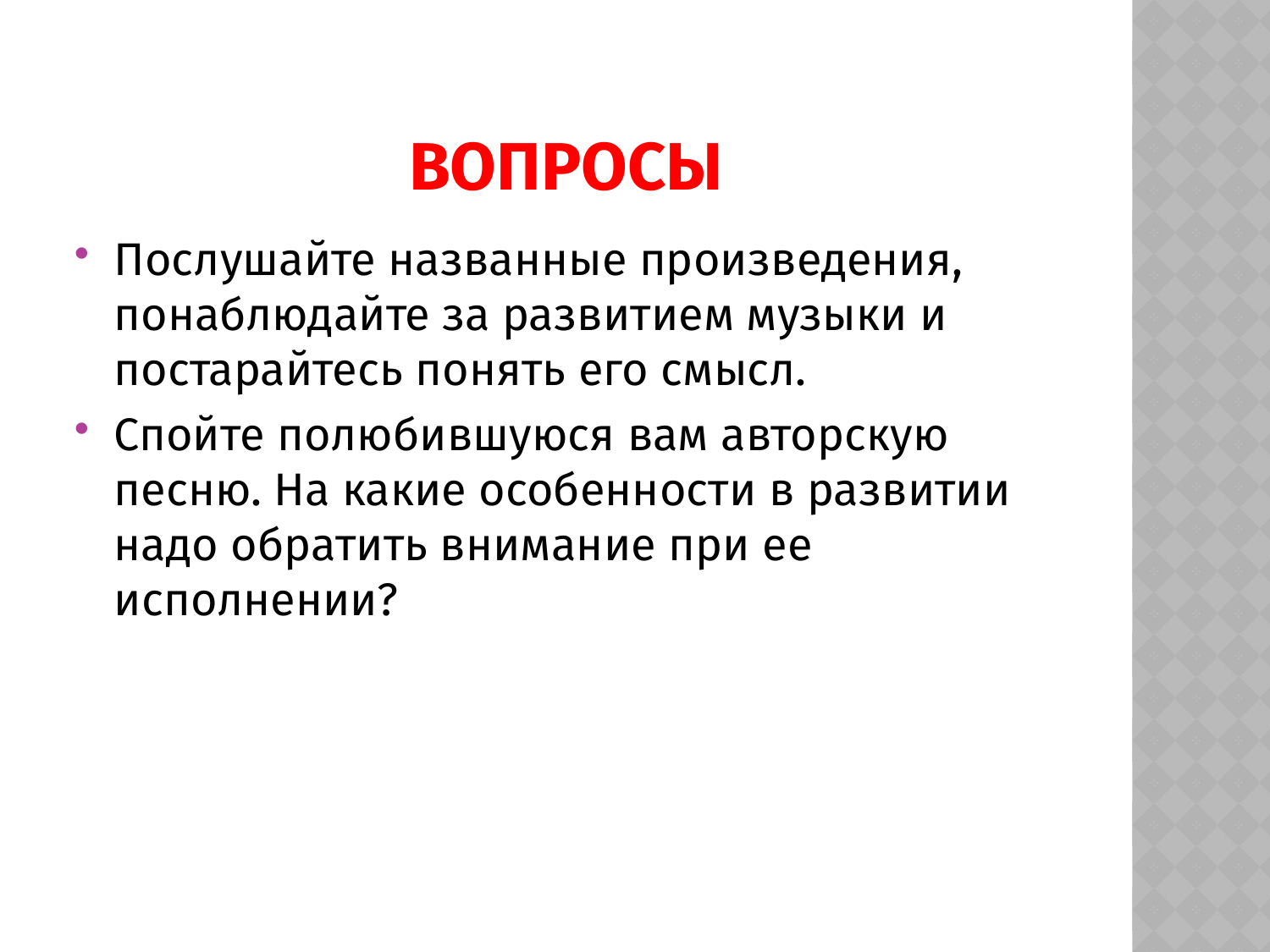

# Вопросы
Послушайте названные произведения, понаблюдайте за развитием музыки и постарайтесь понять его смысл.
Спойте полюбившуюся вам авторскую песню. На какие особенности в развитии надо обратить внимание при ее исполнении?